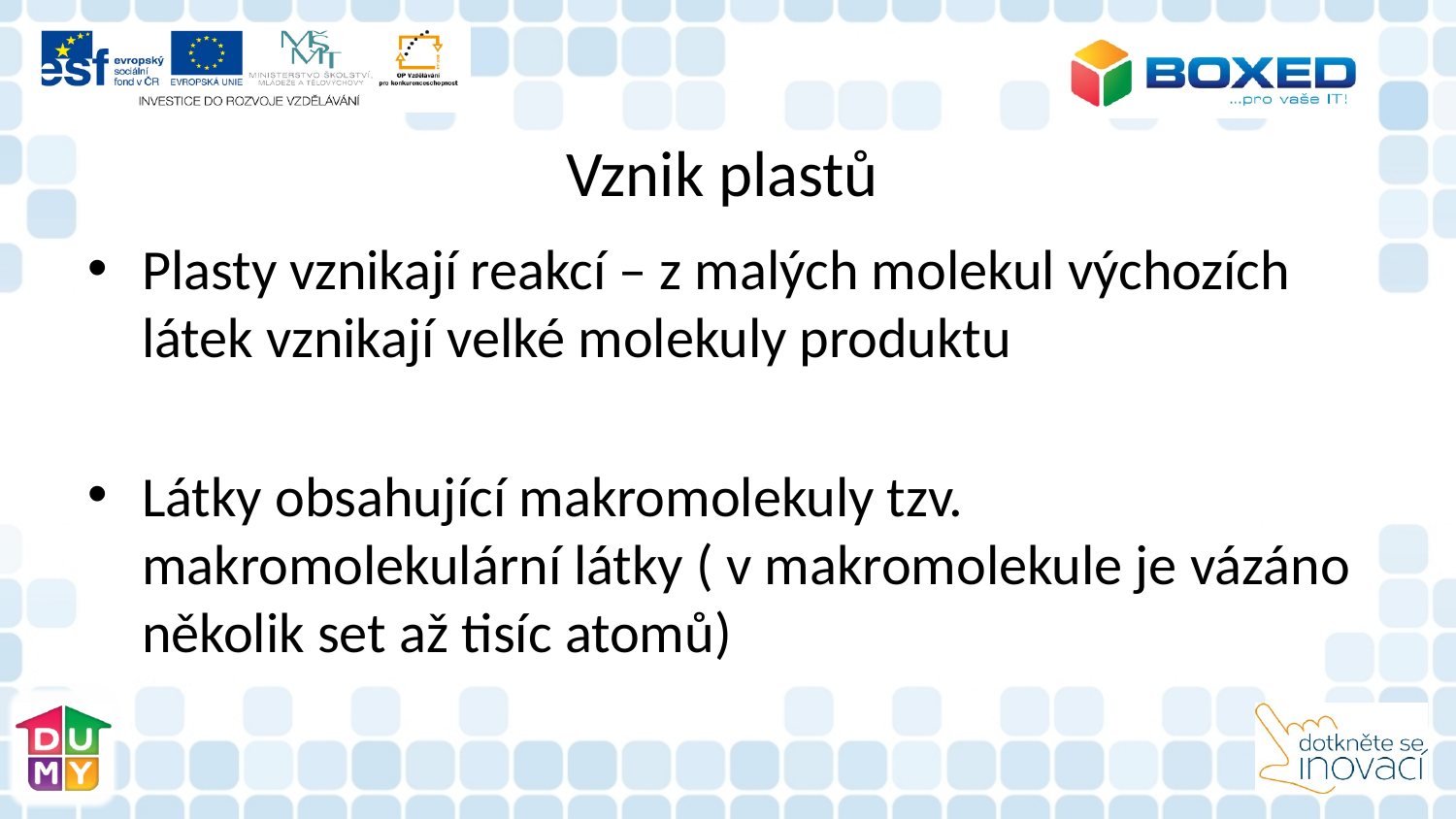

# Vznik plastů
Plasty vznikají reakcí – z malých molekul výchozích látek vznikají velké molekuly produktu

Látky obsahující makromolekuly tzv. makromolekulární látky ( v makromolekule je vázáno několik set až tisíc atomů)